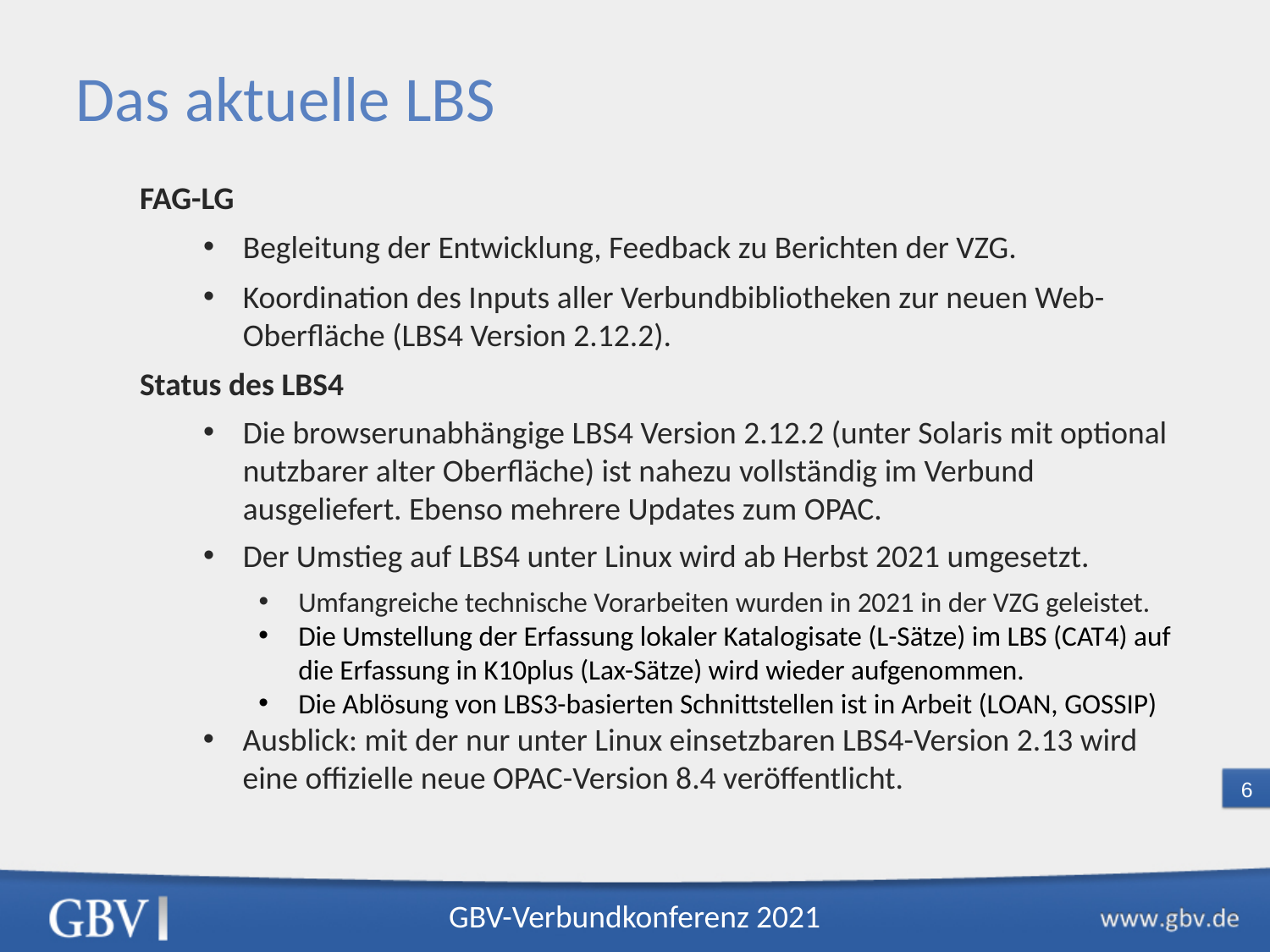

Das aktuelle LBS
FAG-LG
Begleitung der Entwicklung, Feedback zu Berichten der VZG.
Koordination des Inputs aller Verbundbibliotheken zur neuen Web-Oberfläche (LBS4 Version 2.12.2).
Status des LBS4
Die browserunabhängige LBS4 Version 2.12.2 (unter Solaris mit optional nutzbarer alter Oberfläche) ist nahezu vollständig im Verbund ausgeliefert. Ebenso mehrere Updates zum OPAC.
Der Umstieg auf LBS4 unter Linux wird ab Herbst 2021 umgesetzt.
Umfangreiche technische Vorarbeiten wurden in 2021 in der VZG geleistet.
Die Umstellung der Erfassung lokaler Katalogisate (L-Sätze) im LBS (CAT4) auf die Erfassung in K10plus (Lax-Sätze) wird wieder aufgenommen.
Die Ablösung von LBS3-basierten Schnittstellen ist in Arbeit (LOAN, GOSSIP)
Ausblick: mit der nur unter Linux einsetzbaren LBS4-Version 2.13 wird eine offizielle neue OPAC-Version 8.4 veröffentlicht.

6
GBV-Verbundkonferenz 2021